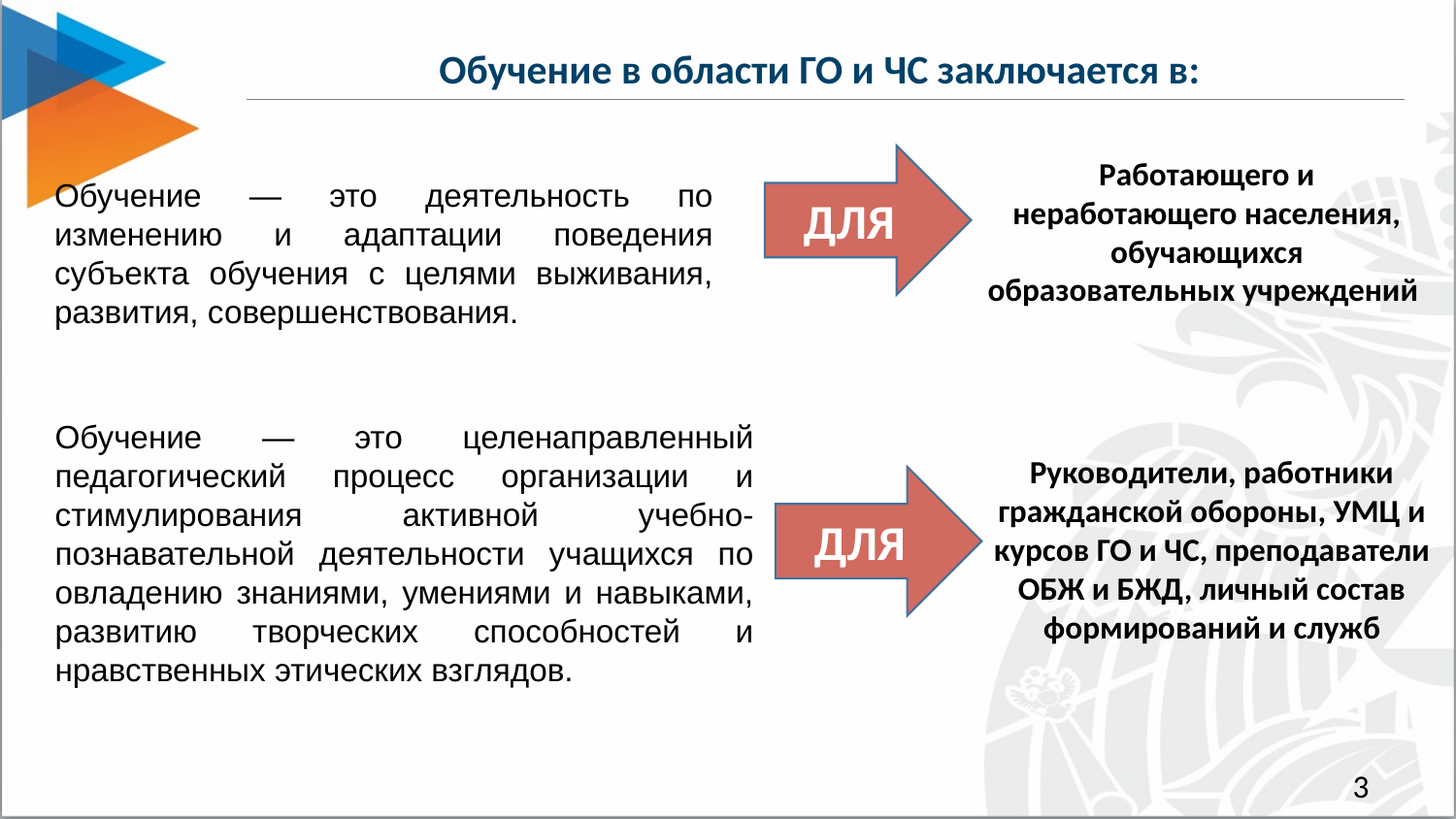

Обучение в области ГО и ЧС заключается в:
ДЛЯ
Работающего и неработающего населения, обучающихся образовательных учреждений
Обучение — это деятельность по изменению и адаптации поведения субъекта обучения с целями выживания, развития, совершенствования.
Обучение — это целенаправленный педагогический процесс организации и стимулирования активной учебно-познавательной деятельности учащихся по овладению знаниями, умениями и навыками, развитию творческих способностей и нравственных этических взглядов.
Руководители, работники гражданской обороны, УМЦ и курсов ГО и ЧС, преподаватели ОБЖ и БЖД, личный состав формирований и служб
ДЛЯ
3